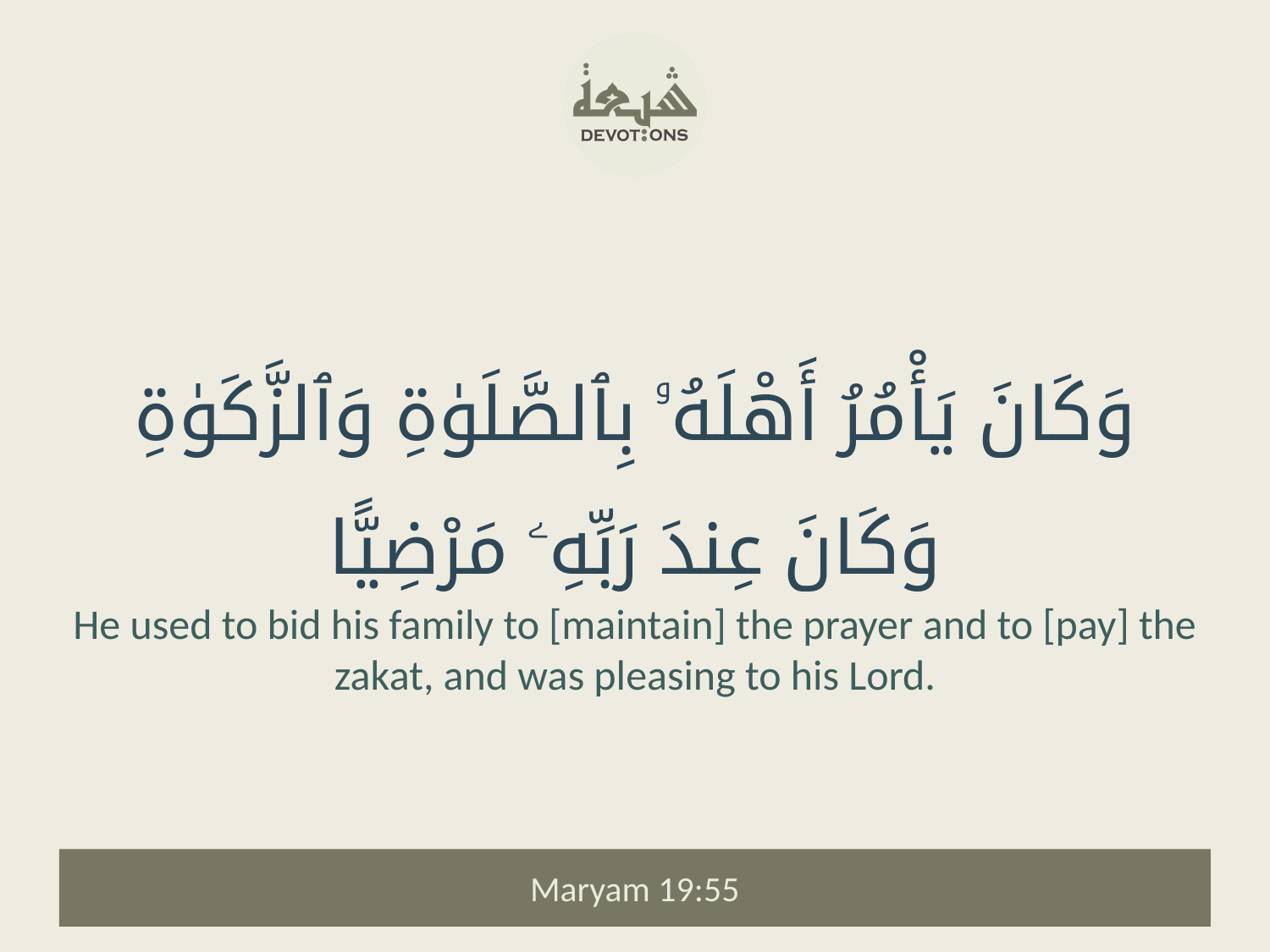

وَكَانَ يَأْمُرُ أَهْلَهُۥ بِٱلصَّلَوٰةِ وَٱلزَّكَوٰةِ وَكَانَ عِندَ رَبِّهِۦ مَرْضِيًّا
He used to bid his family to [maintain] the prayer and to [pay] the zakat, and was pleasing to his Lord.
Maryam 19:55